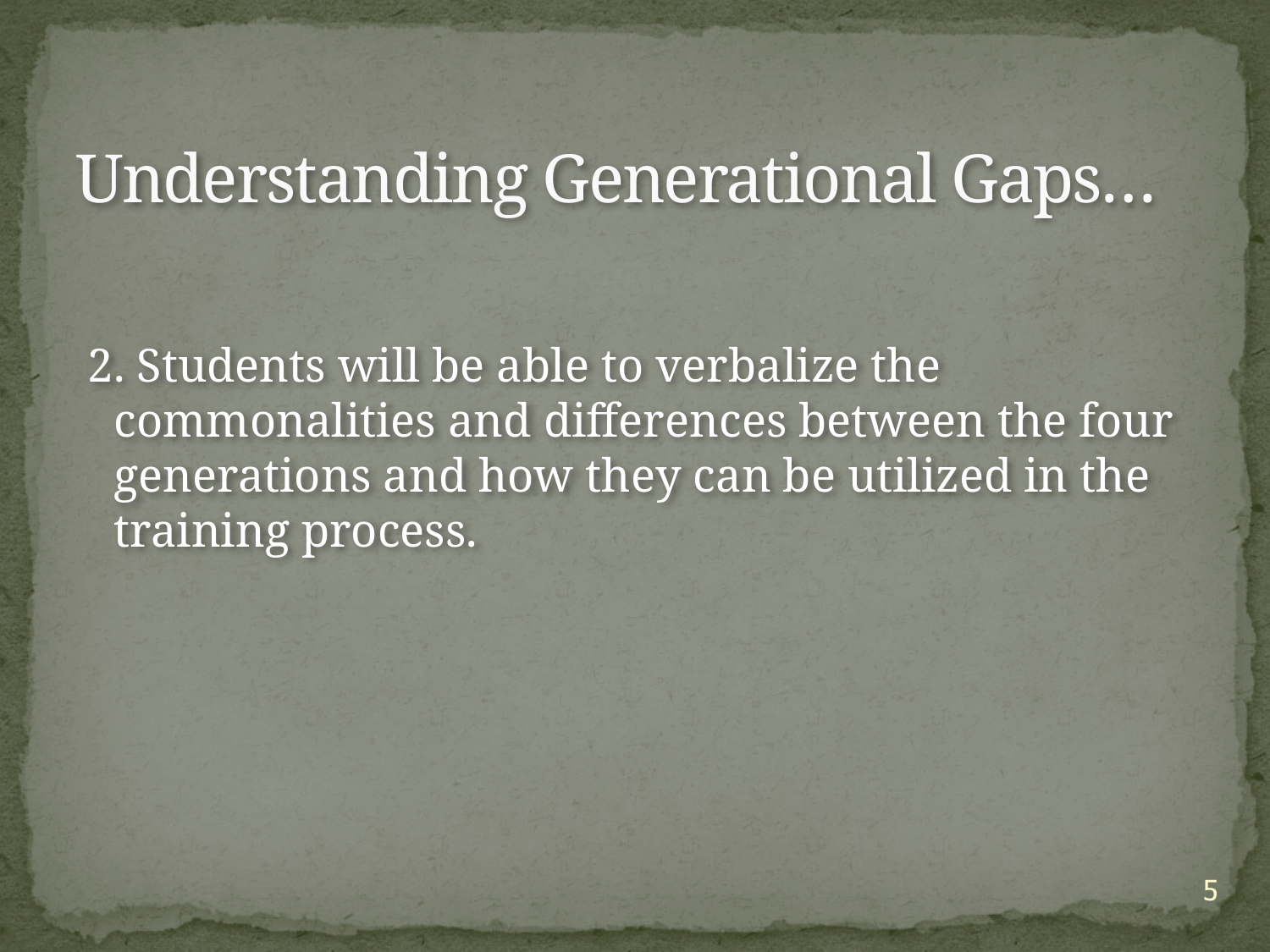

# Understanding Generational Gaps…

 2. Students will be able to verbalize the commonalities and differences between the four generations and how they can be utilized in the training process.

5